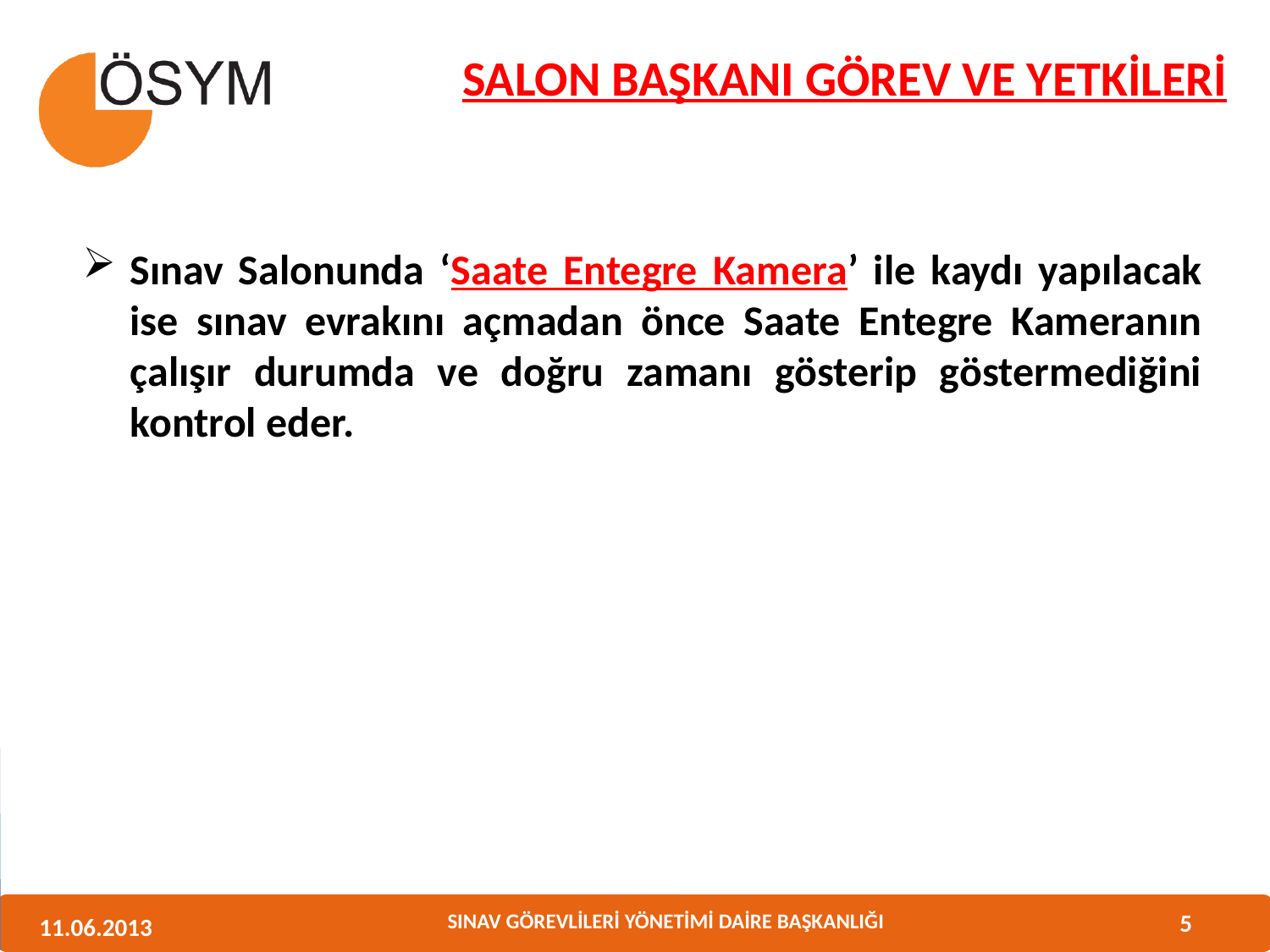

# SALON BAŞKANI GÖREV VE YETKİLERİ
Sınav Salonunda ‘Saate Entegre Kamera’ ile kaydı yapılacak ise sınav evrakını açmadan önce Saate Entegre Kameranın çalışır durumda ve doğru zamanı gösterip göstermediğini kontrol eder.
5
11.06.2013